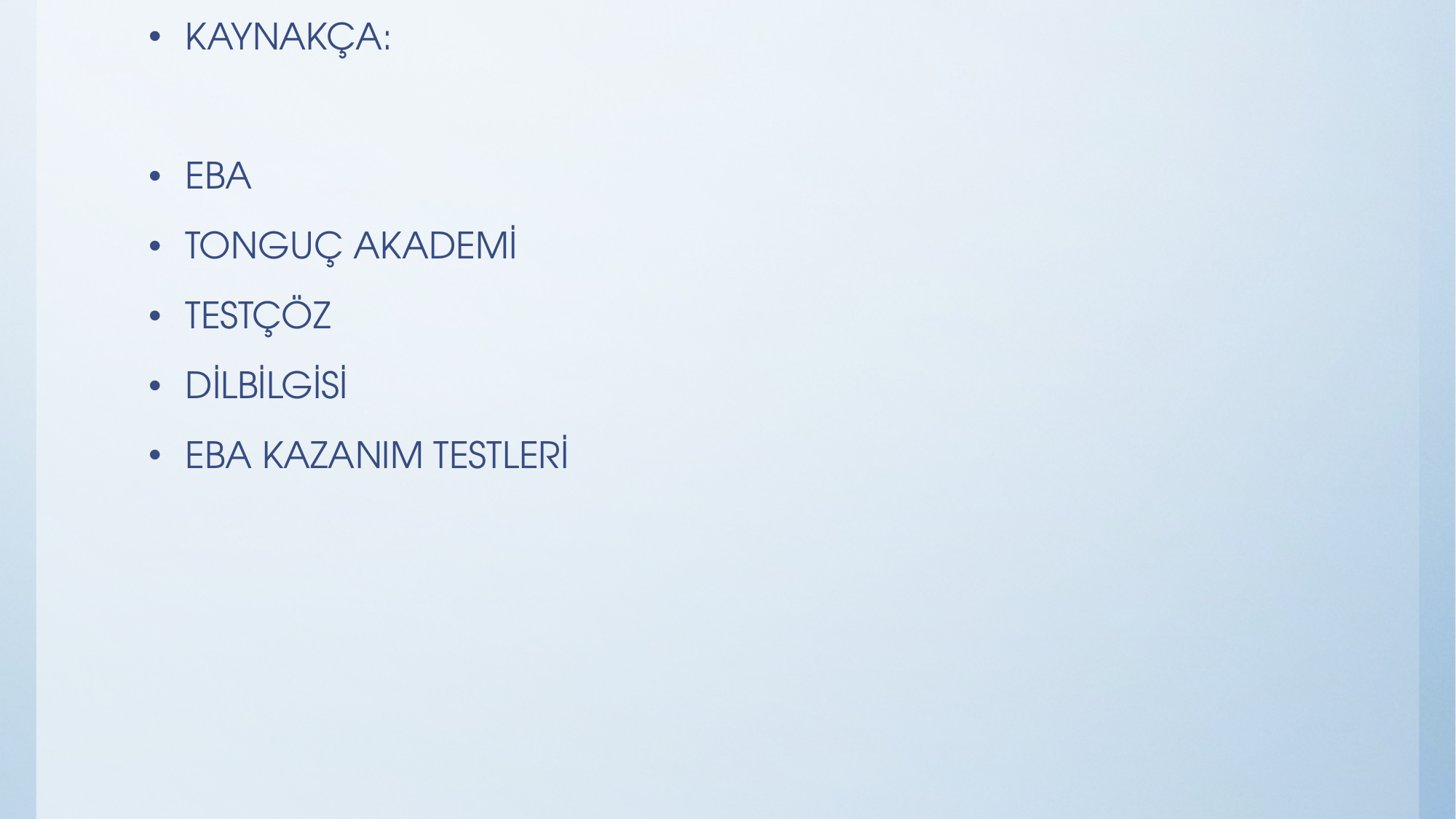

KAYNAKÇA:

EBA
TONGUÇ AKADEMİ
TESTÇÖZ
DİLBİLGİSİ
EBA KAZANIM TESTLERİ

#